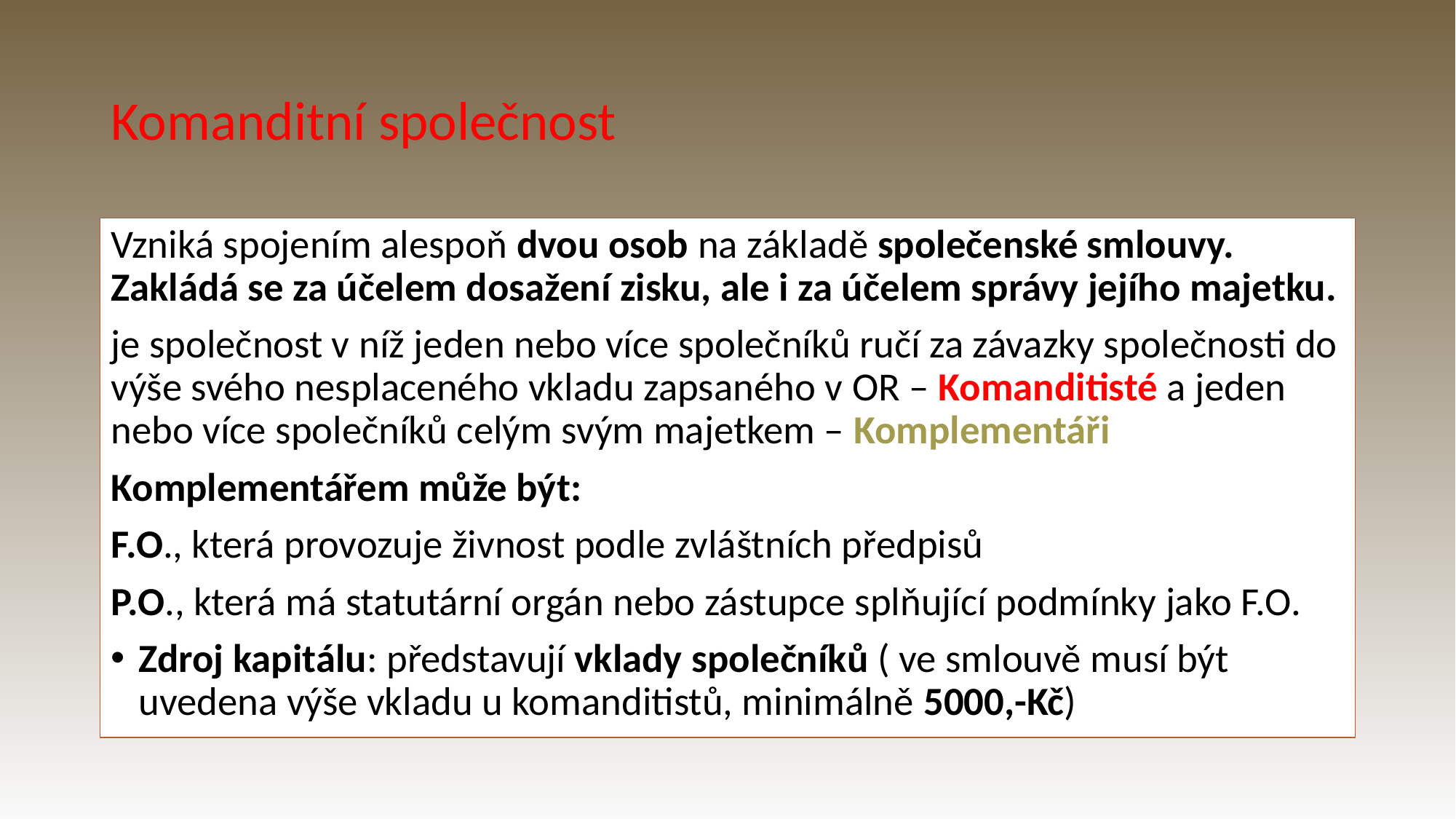

# Komanditní společnost
Vzniká spojením alespoň dvou osob na základě společenské smlouvy. Zakládá se za účelem dosažení zisku, ale i za účelem správy jejího majetku.
je společnost v níž jeden nebo více společníků ručí za závazky společnosti do výše svého nesplaceného vkladu zapsaného v OR – Komanditisté a jeden nebo více společníků celým svým majetkem – Komplementáři
Komplementářem může být:
F.O., která provozuje živnost podle zvláštních předpisů
P.O., která má statutární orgán nebo zástupce splňující podmínky jako F.O.
Zdroj kapitálu: představují vklady společníků ( ve smlouvě musí být uvedena výše vkladu u komanditistů, minimálně 5000,-Kč)